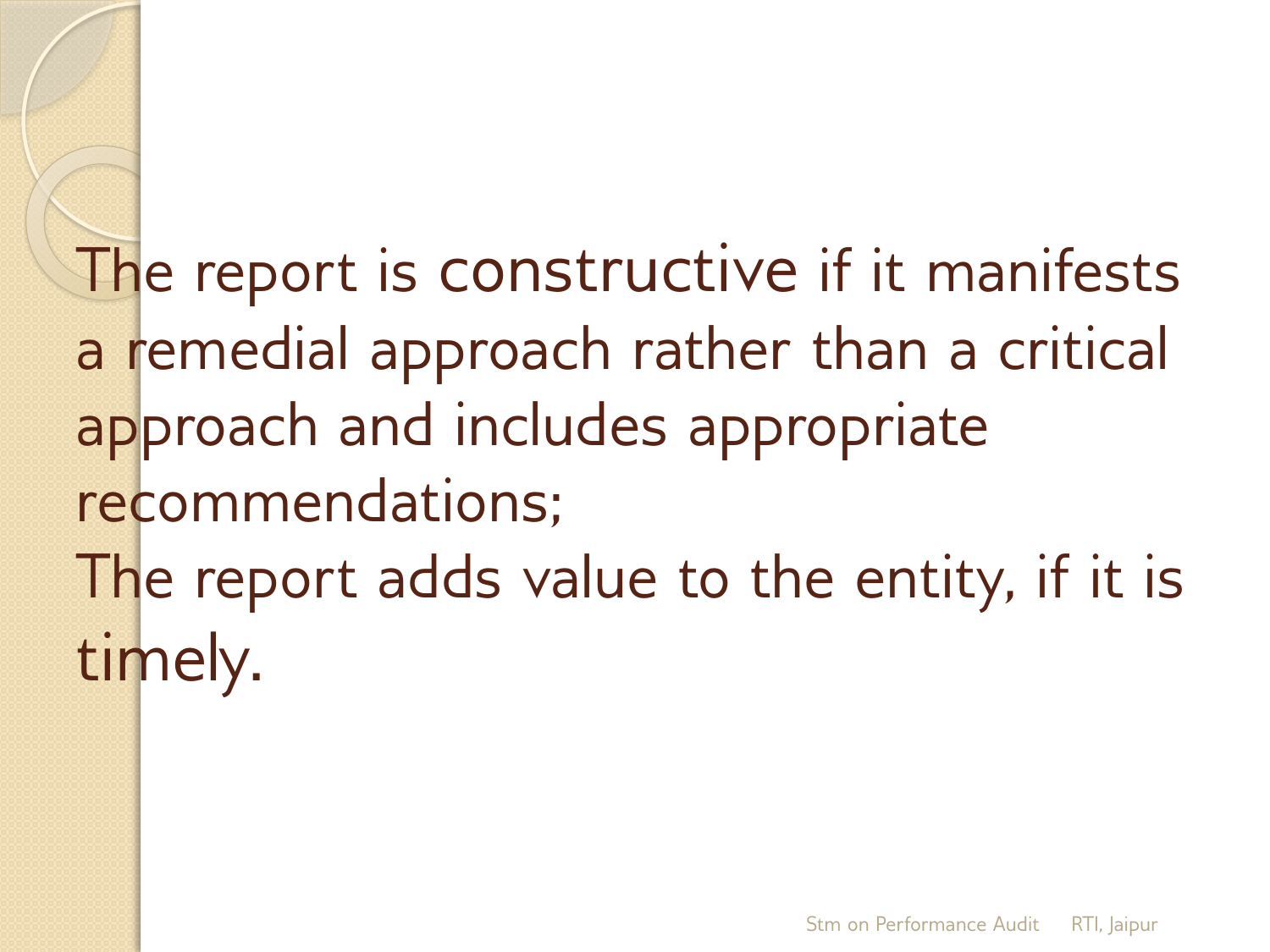

# The report is constructive if it manifests a remedial approach rather than a critical approach and includes appropriate recommendations; The report adds value to the entity, if it is timely.
Stm on Performance Audit     RTI, Jaipur